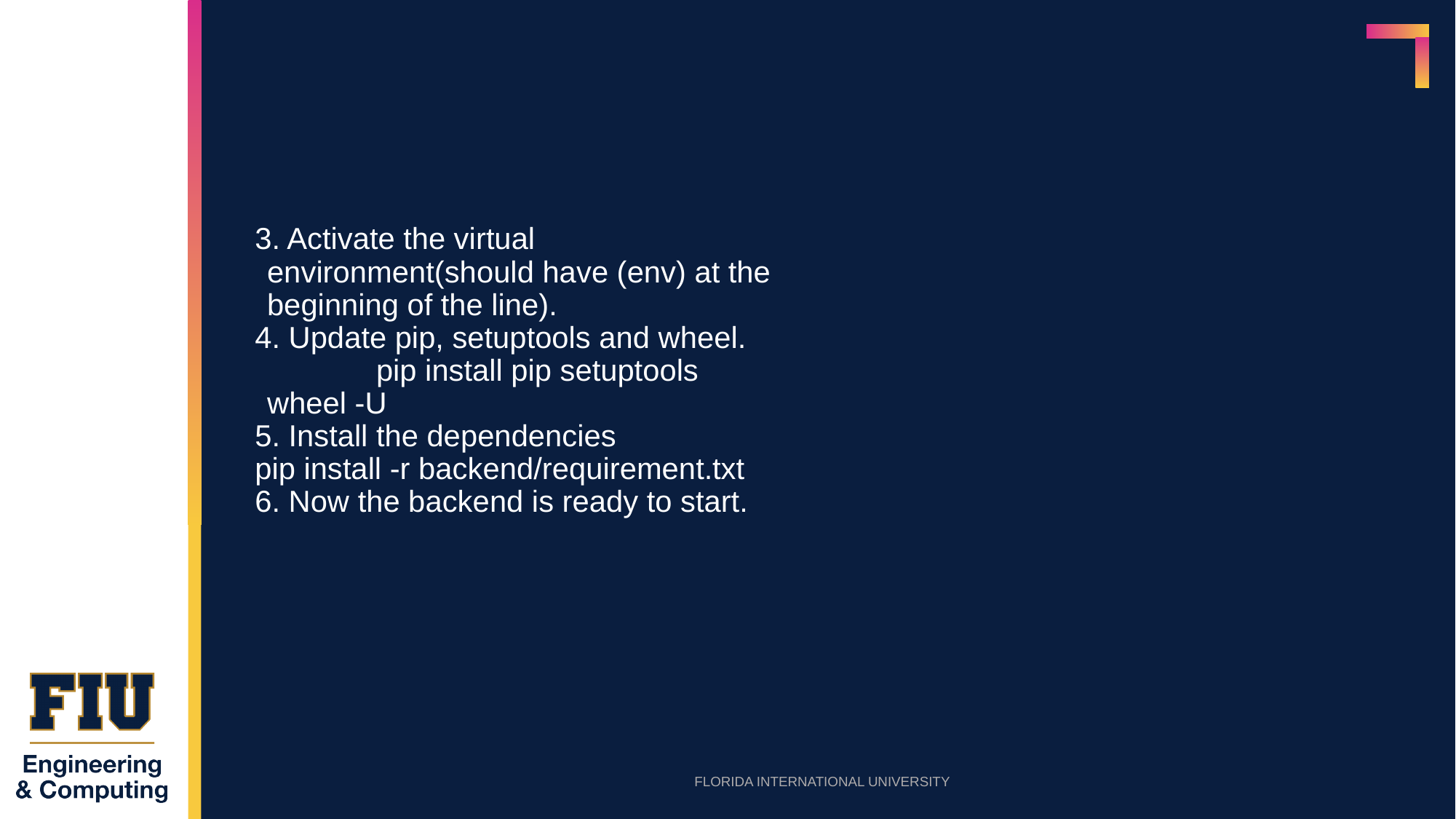

#
3. Activate the virtual environment(should have (env) at the beginning of the line).
4. Update pip, setuptools and wheel.
		pip install pip setuptools wheel -U
5. Install the dependencies
pip install -r backend/requirement.txt
6. Now the backend is ready to start.